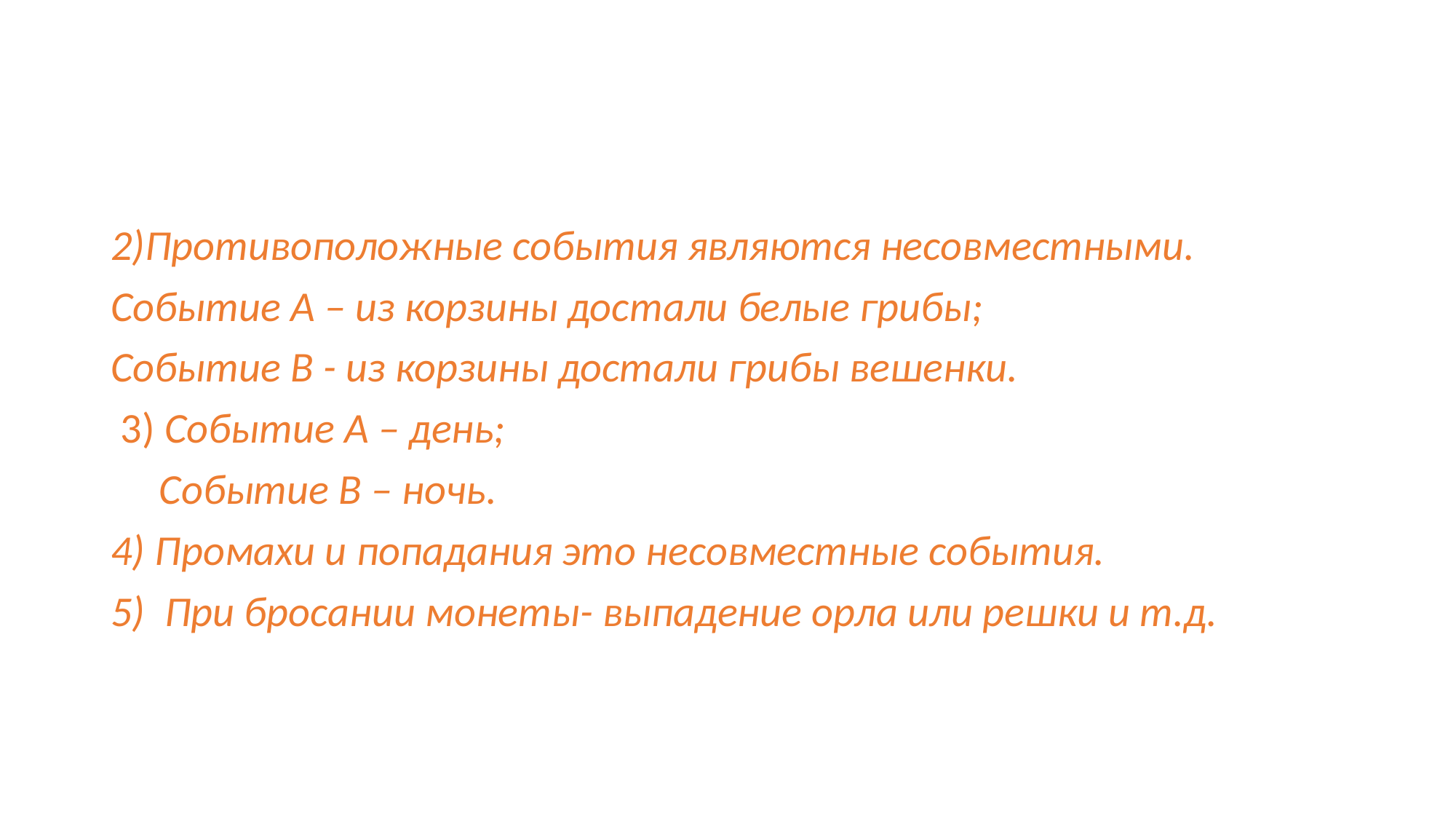

#
2)Противоположные события являются несовместными.
Событие А – из корзины достали белые грибы;
Событие В - из корзины достали грибы вешенки.
 3) Событие А – день;
     Событие В – ночь.
4) Промахи и попадания это несовместные события.
5)  При бросании монеты- выпадение орла или решки и т.д.